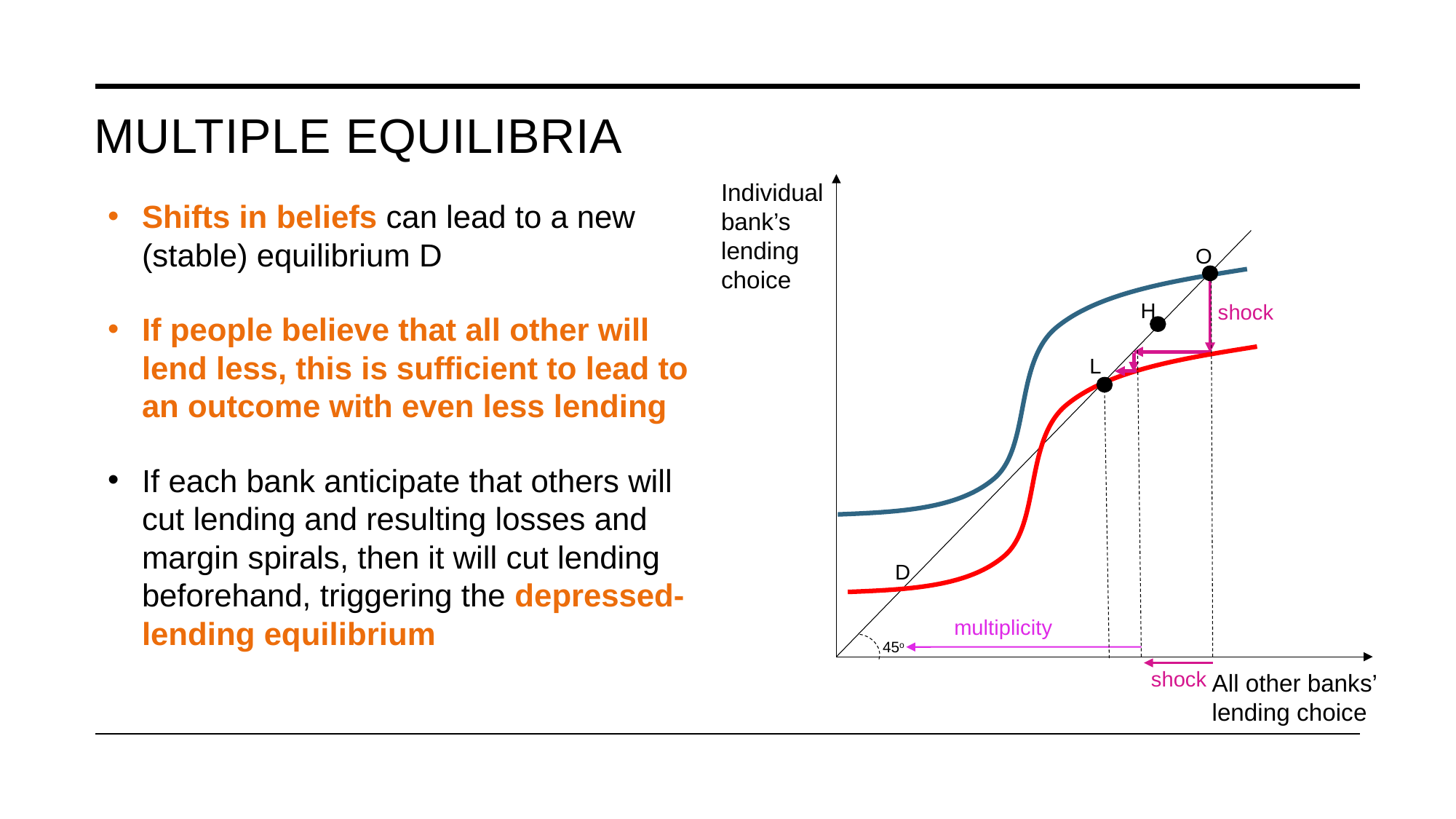

# Multiple equilibria
Individual
bank’s
lending
choice

O

H
shock

L

multiplicity
45o

shock
All other banks’
lending choice

Shifts in beliefs can lead to a new (stable) equilibrium D
If people believe that all other will lend less, this is sufficient to lead to an outcome with even less lending
If each bank anticipate that others will cut lending and resulting losses and margin spirals, then it will cut lending beforehand, triggering the depressed-lending equilibrium
D